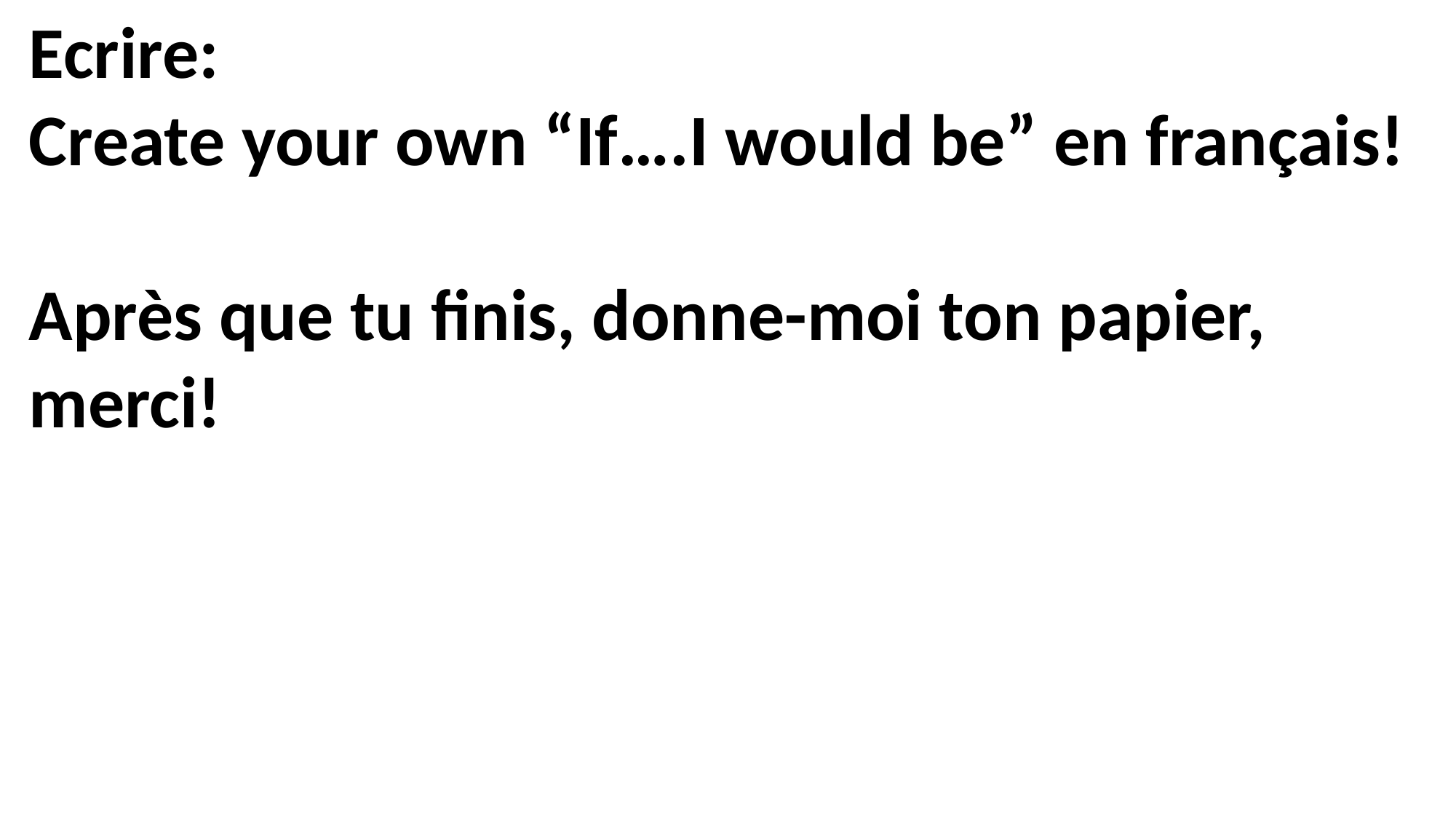

Ecrire:
Create your own “If….I would be” en français!

Après que tu finis, donne-moi ton papier, merci!